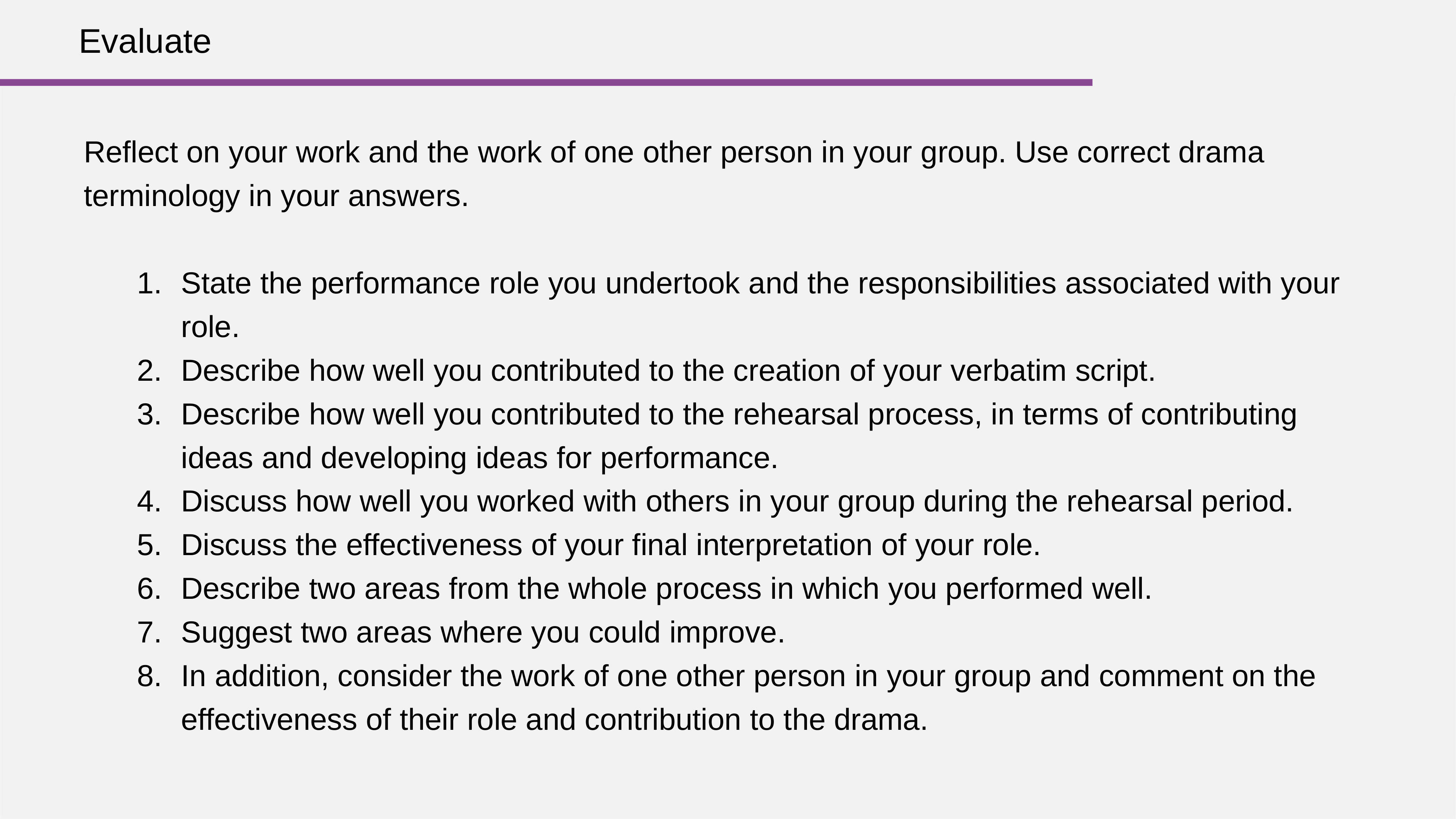

Evaluate
Reflect on your work and the work of one other person in your group. Use correct drama terminology in your answers.

State the performance role you undertook and the responsibilities associated with your role.
Describe how well you contributed to the creation of your verbatim script.
Describe how well you contributed to the rehearsal process, in terms of contributing ideas and developing ideas for performance.
Discuss how well you worked with others in your group during the rehearsal period.
Discuss the effectiveness of your final interpretation of your role.
Describe two areas from the whole process in which you performed well.
Suggest two areas where you could improve.
In addition, consider the work of one other person in your group and comment on the effectiveness of their role and contribution to the drama.